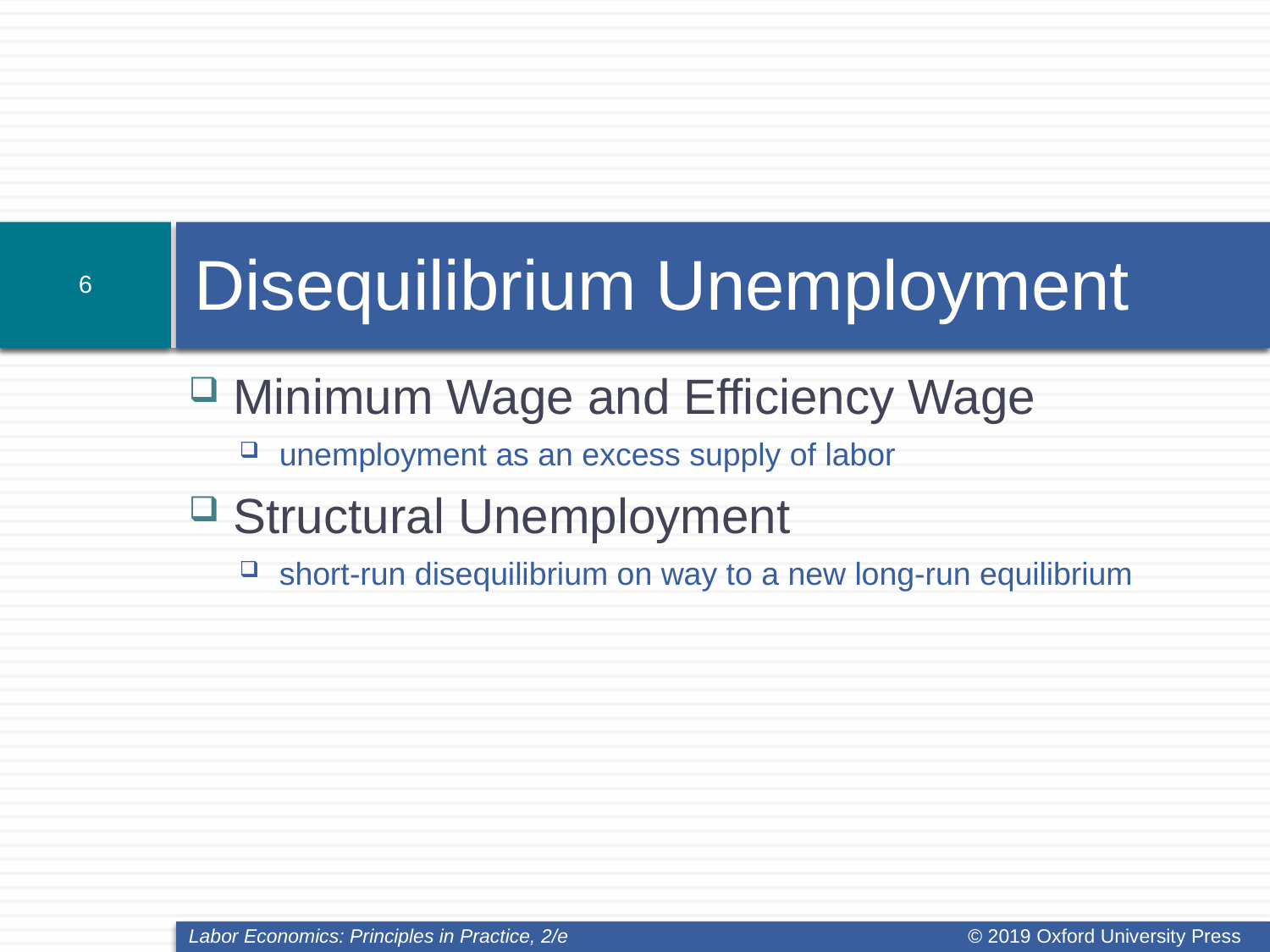

6
# Disequilibrium Unemployment
Minimum Wage and Efficiency Wage
unemployment as an excess supply of labor
Structural Unemployment
short-run disequilibrium on way to a new long-run equilibrium
Labor Economics: Principles in Practice, 2/e
© 2019 Oxford University Press